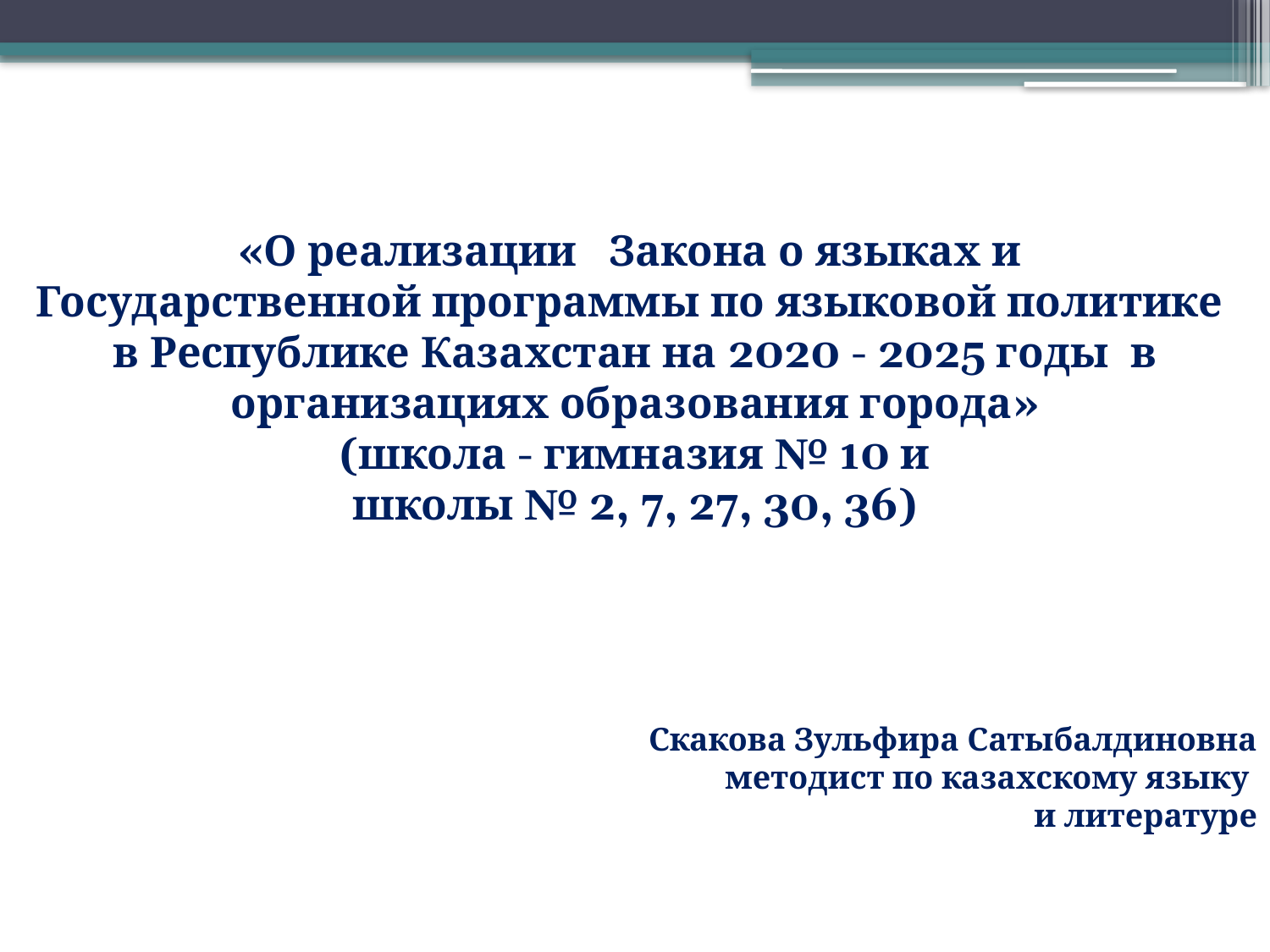

«О реализации   Закона о языках и
Государственной программы по языковой политике
в Республике Казахстан на 2020 - 2025 годы  в организациях образования города»
 (школа - гимназия № 10 и
школы № 2, 7, 27, 30, 36)

Скакова Зульфира Сатыбалдиновна
методист по казахскому языку
и литературе